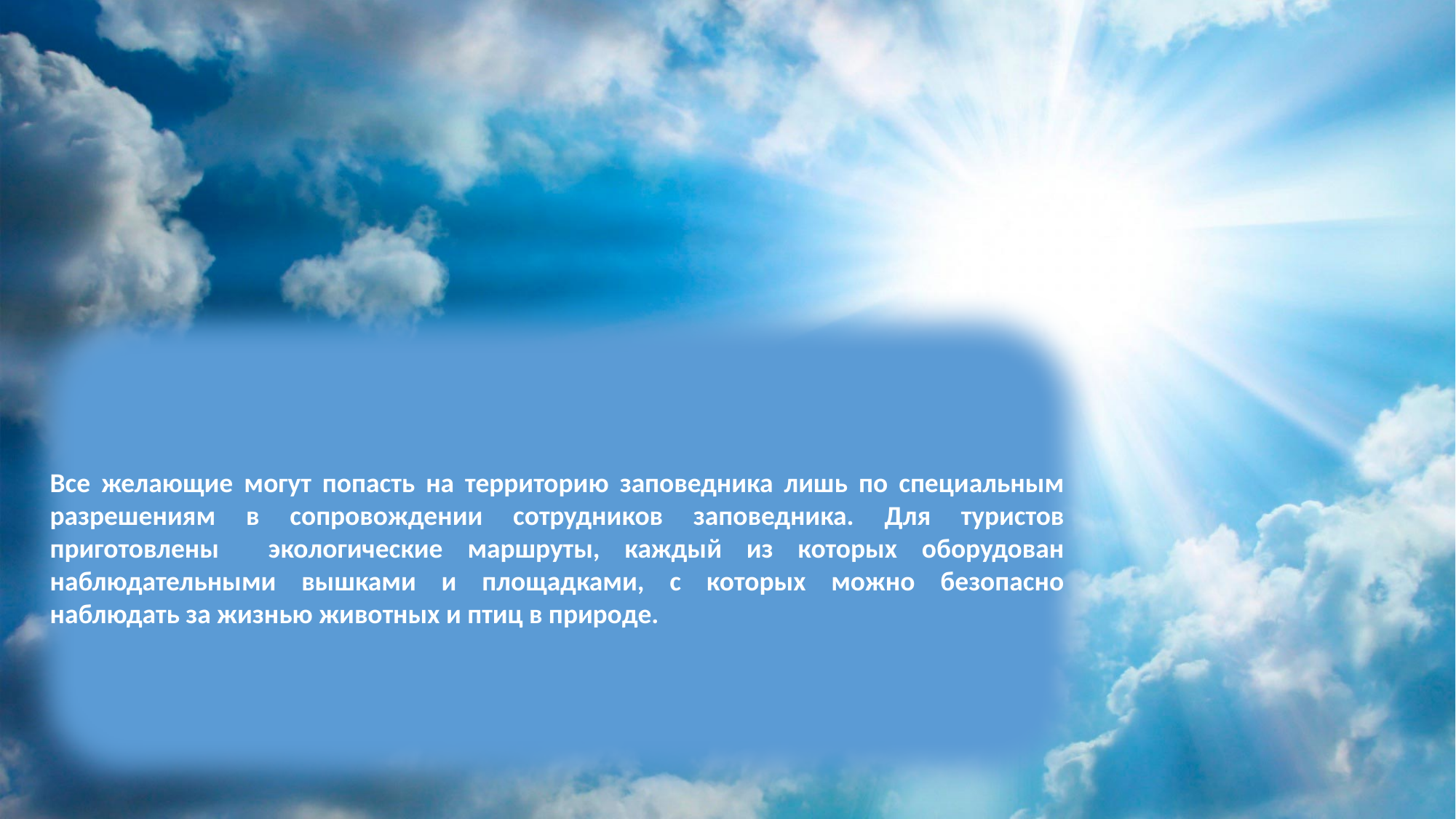

Все желающие могут попасть на территорию заповедника лишь по специальным разрешениям в сопровождении сотрудников заповедника. Для туристов приготовлены  экологические маршруты, каждый из которых оборудован наблюдательными вышками и площадками, с которых можно безопасно наблюдать за жизнью животных и птиц в природе.